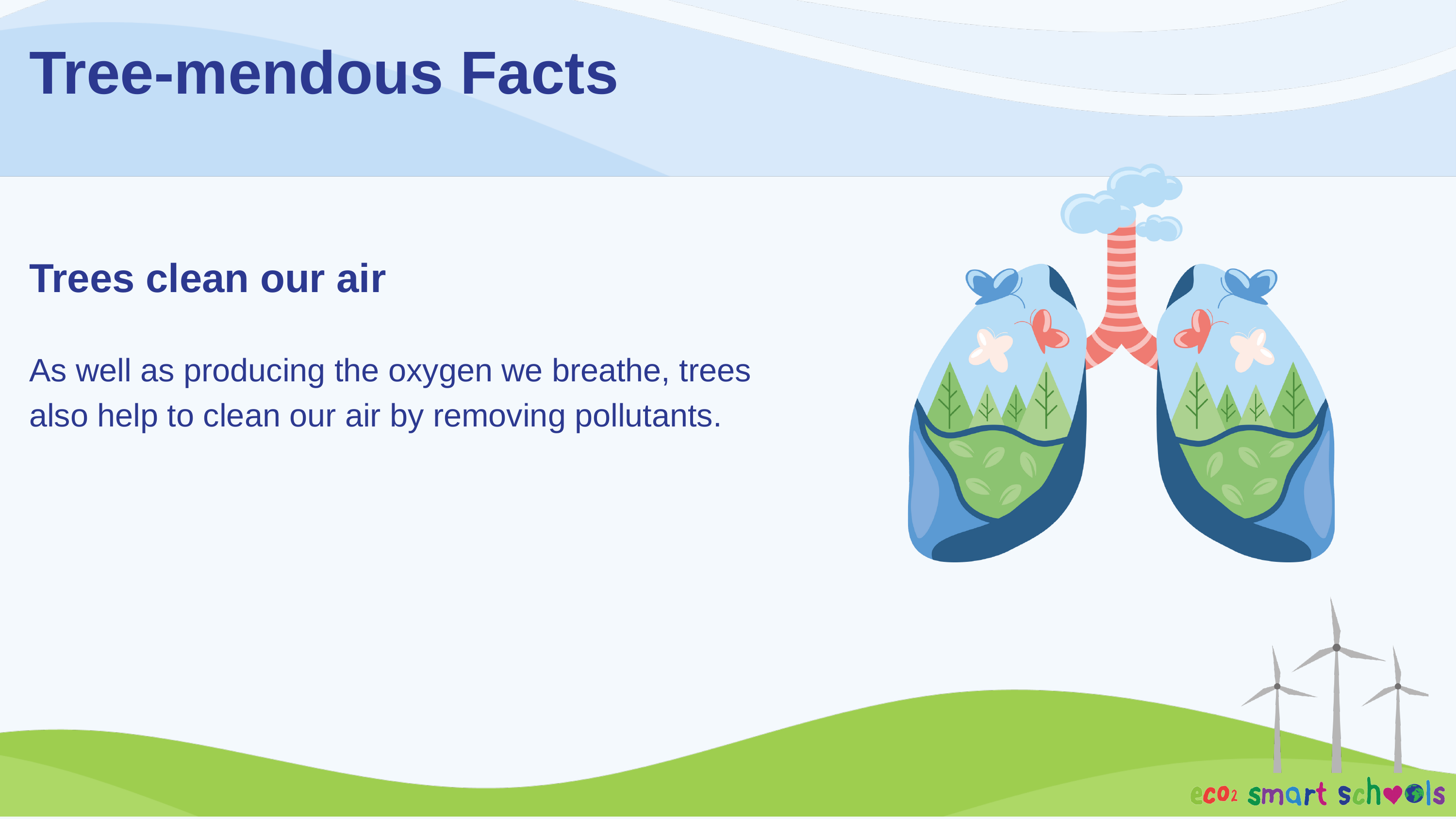

Tree-mendous Facts

Trees clean our air

As well as producing the oxygen we breathe, trees also help to clean our air by removing pollutants.